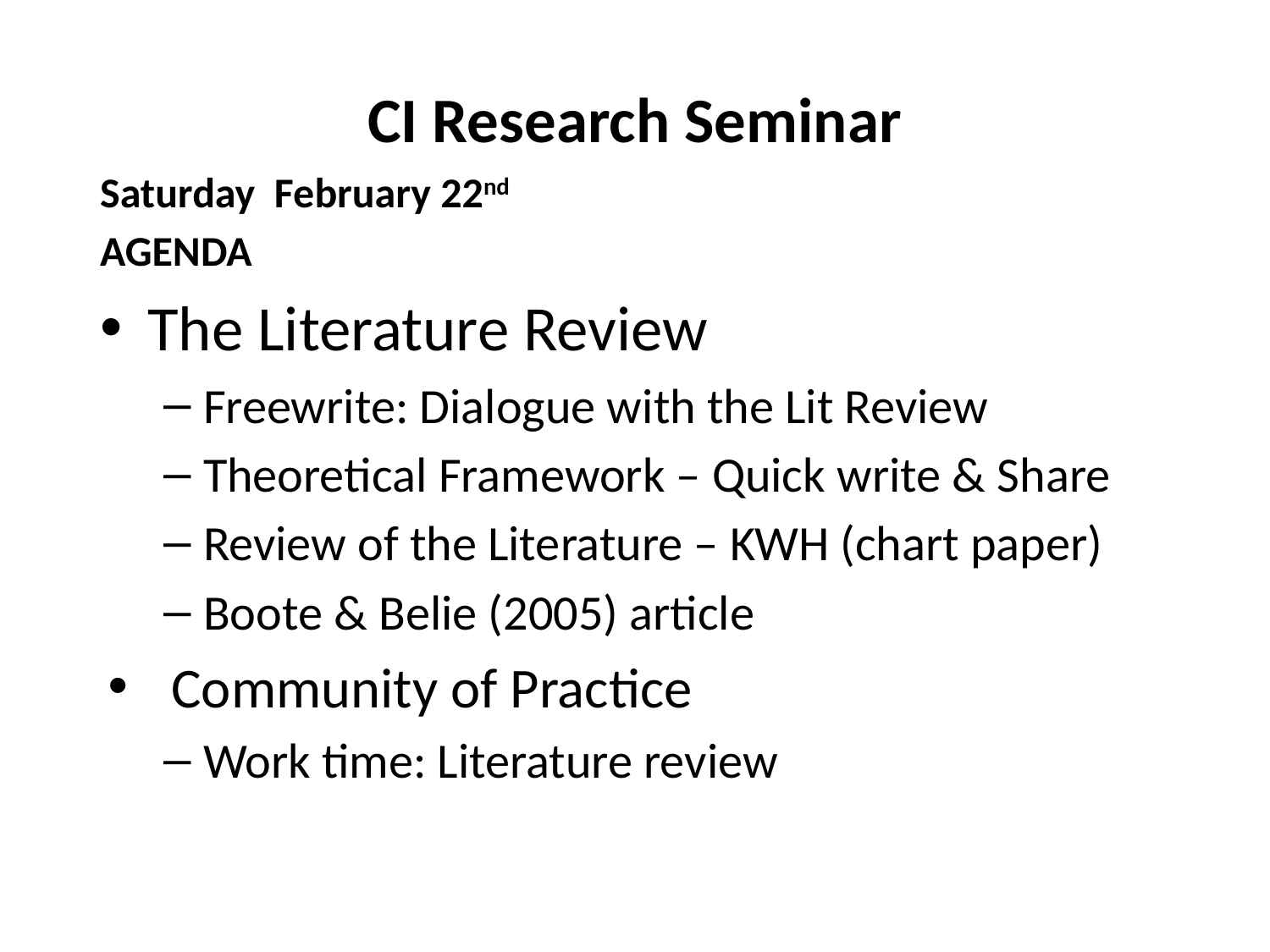

# CI Research Seminar
Saturday  February 22nd
AGENDA
The Literature Review
Freewrite: Dialogue with the Lit Review
Theoretical Framework – Quick write & Share
Review of the Literature – KWH (chart paper)
Boote & Belie (2005) article
Community of Practice
Work time: Literature review